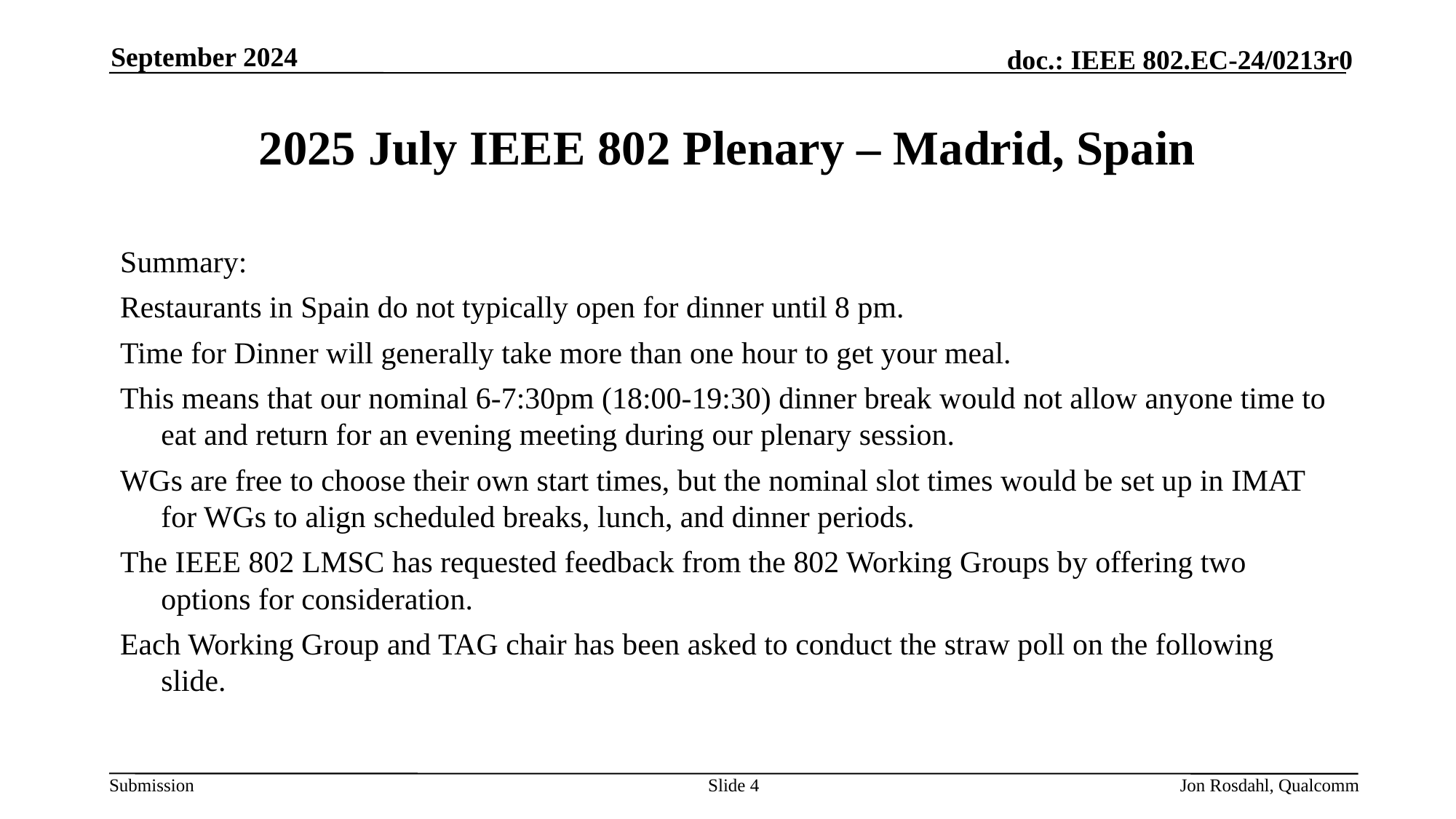

September 2024
# 2025 July IEEE 802 Plenary – Madrid, Spain
Summary:
Restaurants in Spain do not typically open for dinner until 8 pm.
Time for Dinner will generally take more than one hour to get your meal.
This means that our nominal 6-7:30pm (18:00-19:30) dinner break would not allow anyone time to eat and return for an evening meeting during our plenary session.
WGs are free to choose their own start times, but the nominal slot times would be set up in IMAT for WGs to align scheduled breaks, lunch, and dinner periods.
The IEEE 802 LMSC has requested feedback from the 802 Working Groups by offering two options for consideration.
Each Working Group and TAG chair has been asked to conduct the straw poll on the following slide.
Slide 4
Jon Rosdahl, Qualcomm